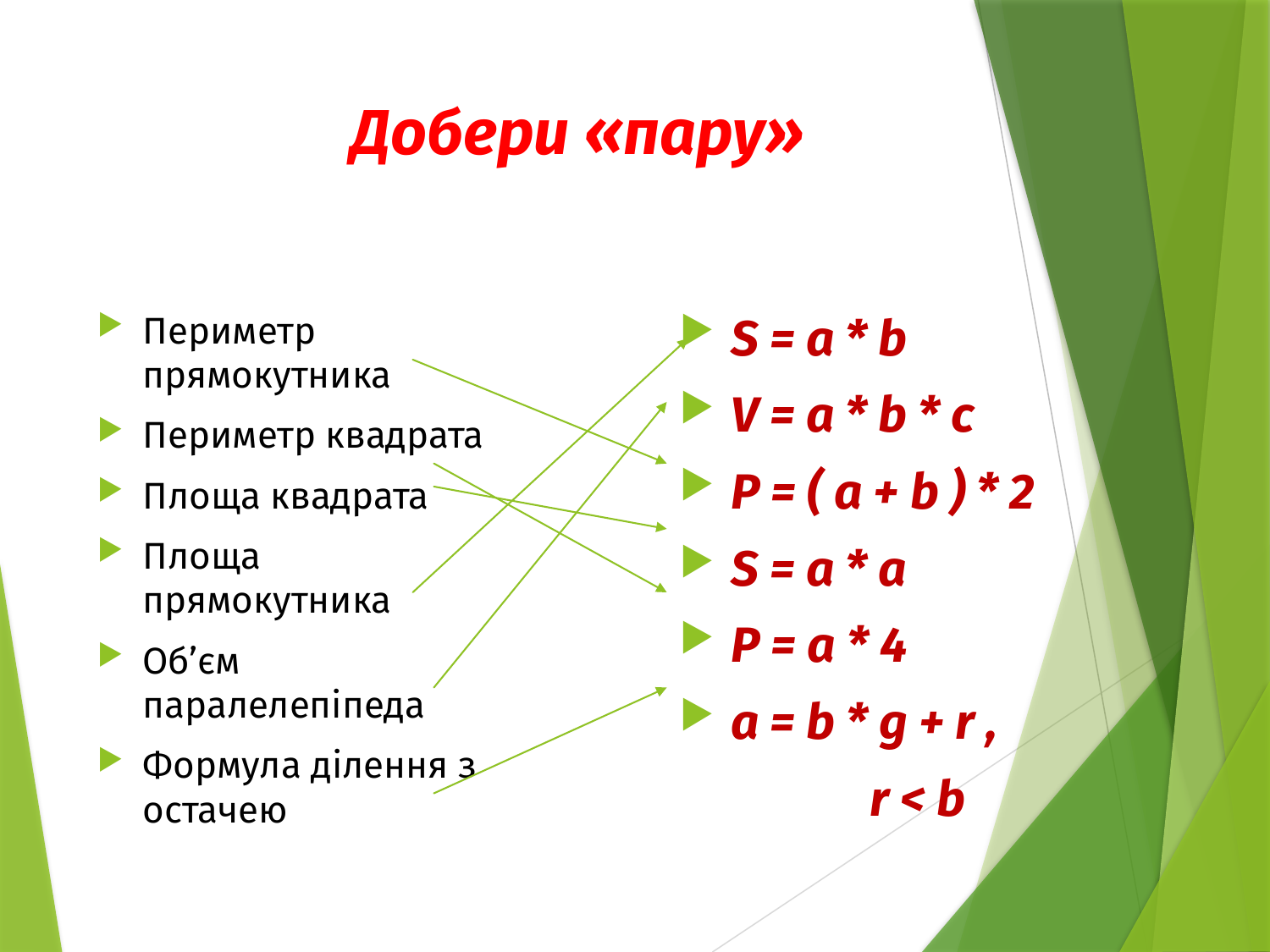

# Добери «пару»
Периметр прямокутника
Периметр квадрата
Площа квадрата
Площа прямокутника
Об’єм паралелепіпеда
Формула ділення з остачею
S = a * b
V = a * b * c
P = ( a + b ) * 2
S = a * a
P = a * 4
a = b * g + r ,
                 r < b